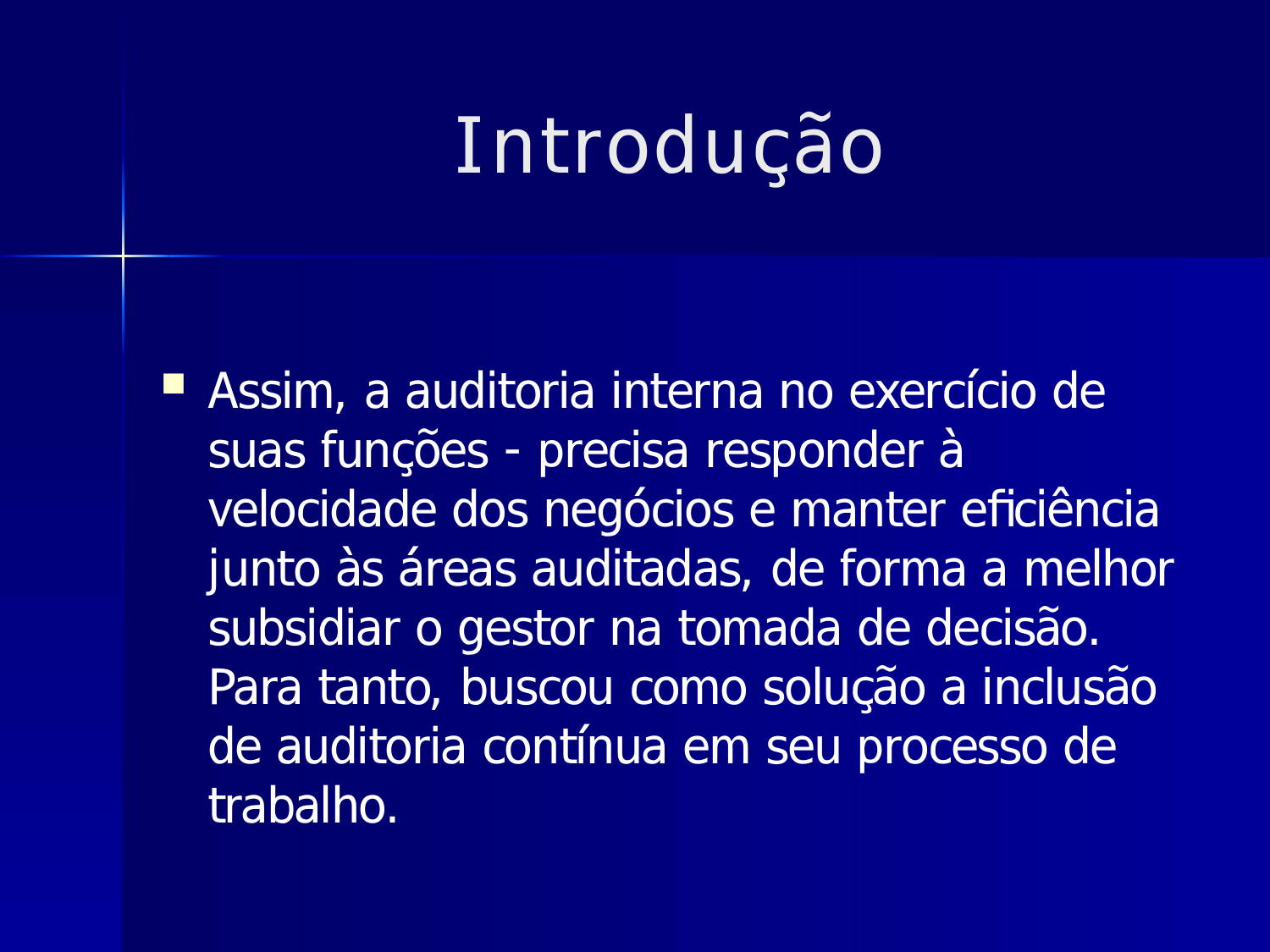

# Introdução

Assim, a auditoria interna no exercício de suas funções - precisa responder à velocidade dos negócios e manter eficiência junto às áreas auditadas, de forma a melhor subsidiar o gestor na tomada de decisão. Para tanto, buscou como solução a inclusão de auditoria contínua em seu processo de trabalho.